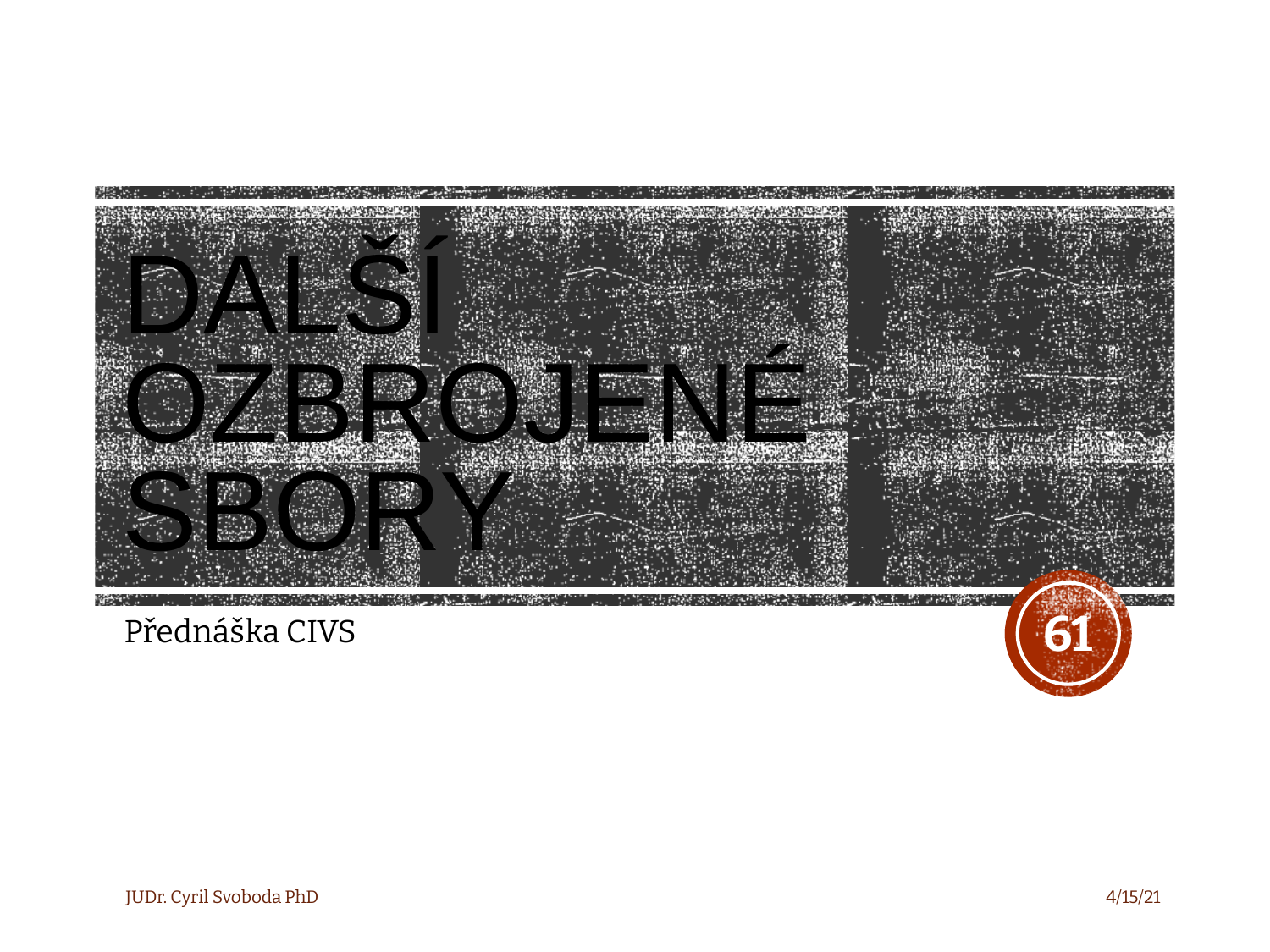

# Další ozbrojené sbory
61
Přednáška CIVS
JUDr. Cyril Svoboda PhD
4/15/21